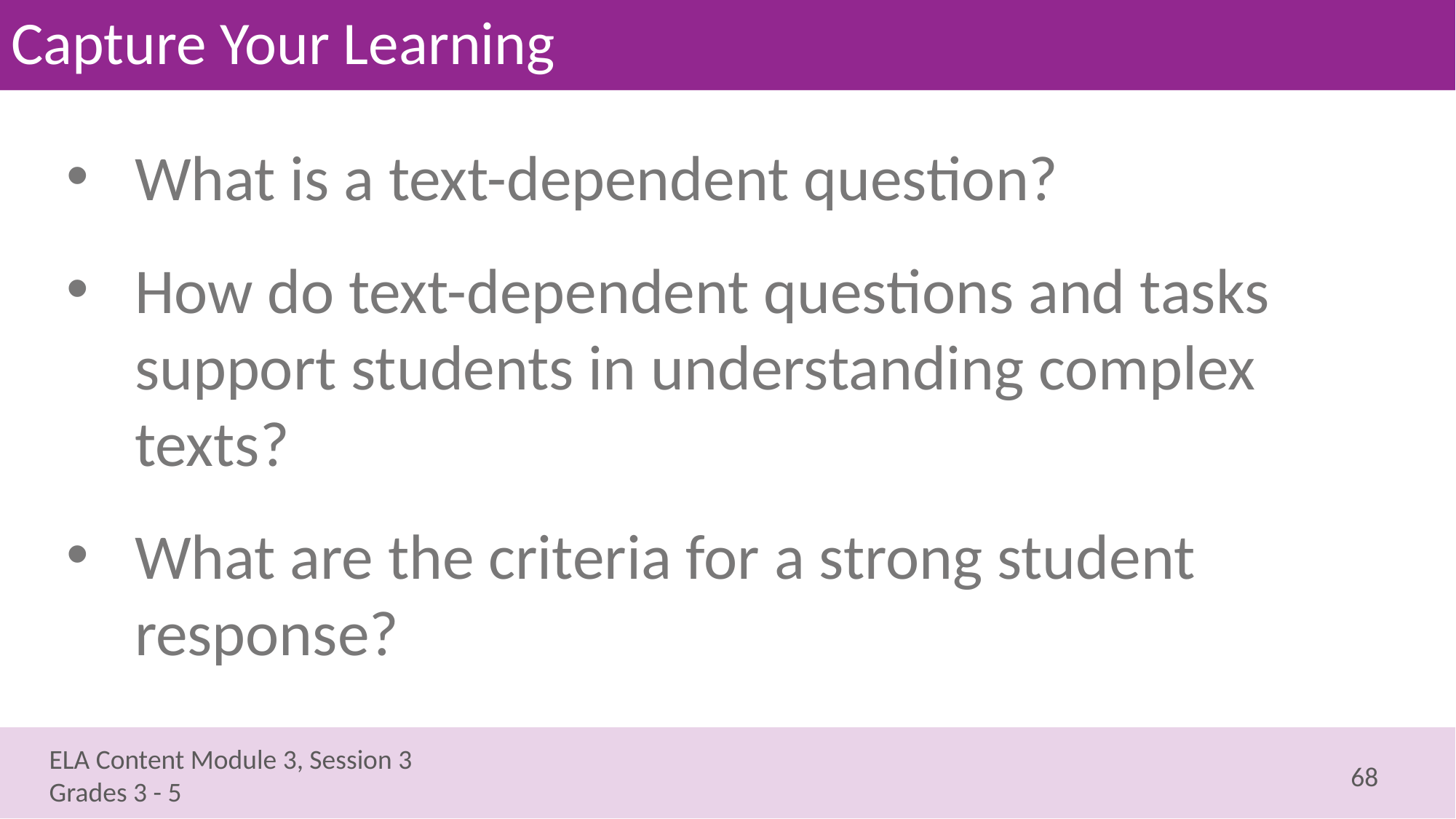

# Capture Your Learning
What is a text-dependent question?

How do text-dependent questions and tasks support students in understanding complex texts?

What are the criteria for a strong student response?

68